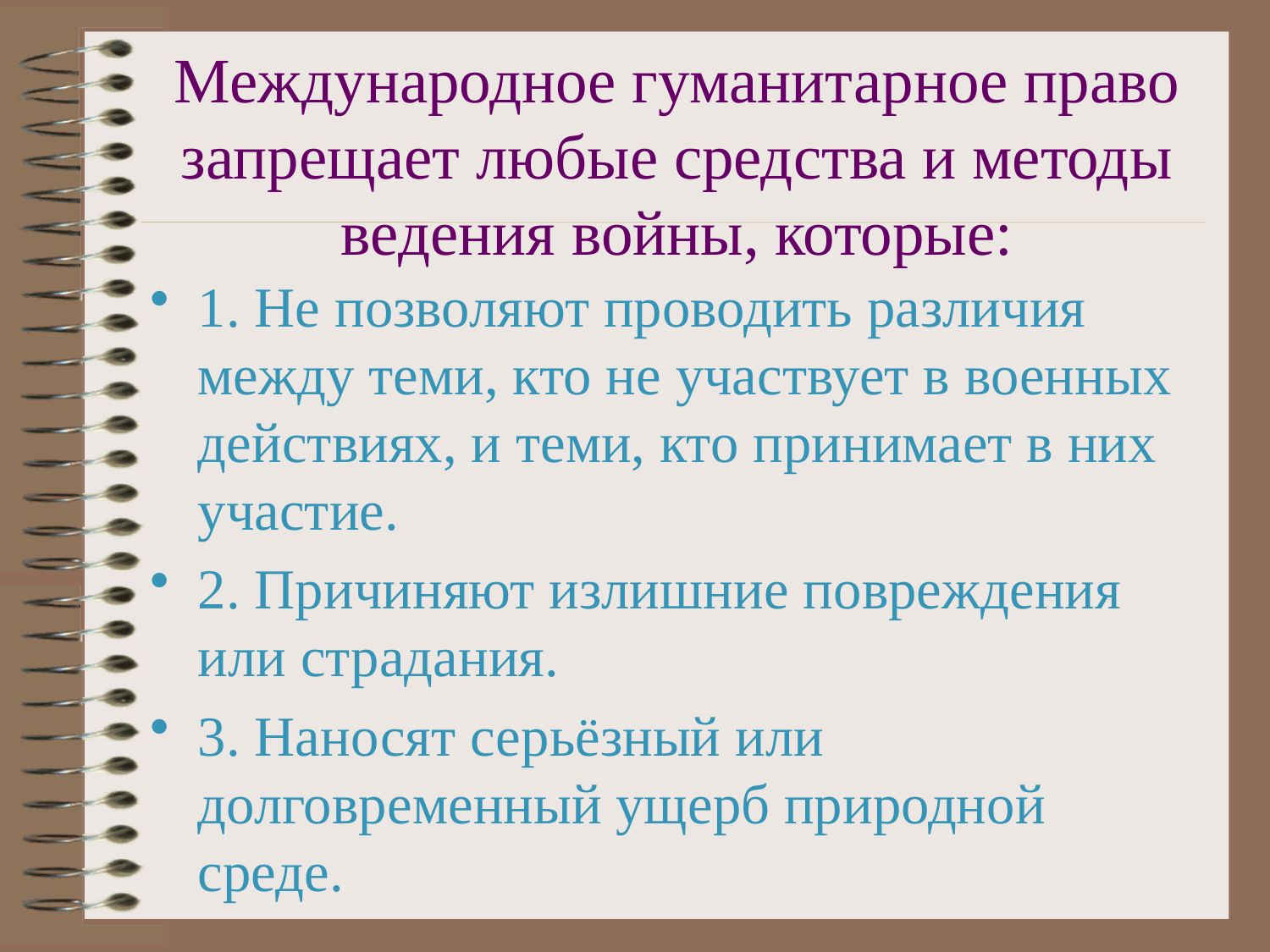

# Международное гуманитарное право запрещает любые средства и методы ведения войны, которые:
1. Не позволяют проводить различия между теми, кто не участвует в военных действиях, и теми, кто принимает в них участие.
2. Причиняют излишние повреждения или страдания.
3. Наносят серьёзный или долговременный ущерб природной среде.